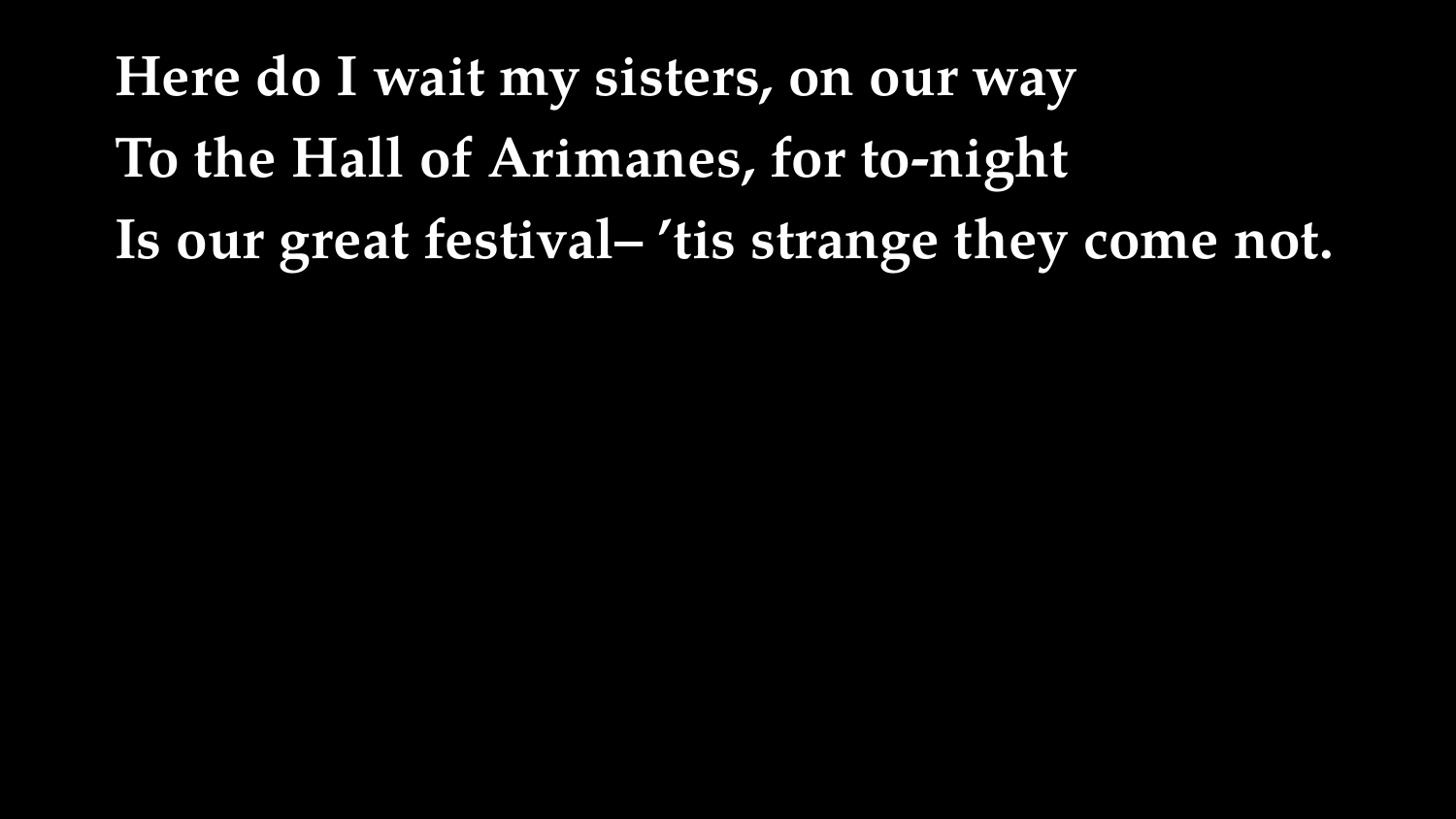

# Here do I wait my sisters, on our way To the Hall of Arimanes, for to-night Is our great festival– ’tis strange they come not.